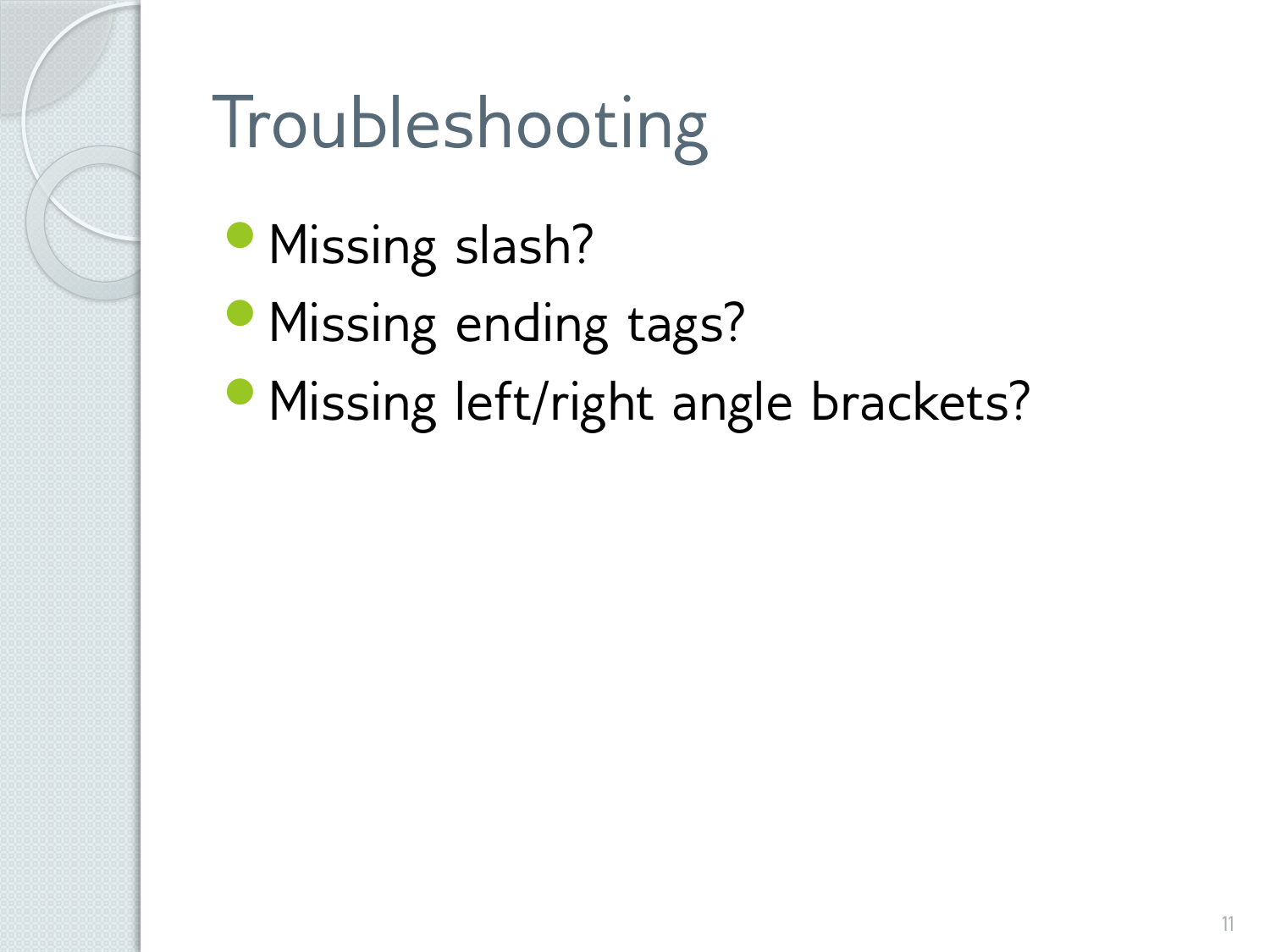

# Troubleshooting
Missing slash?
Missing ending tags?
Missing left/right angle brackets?
11